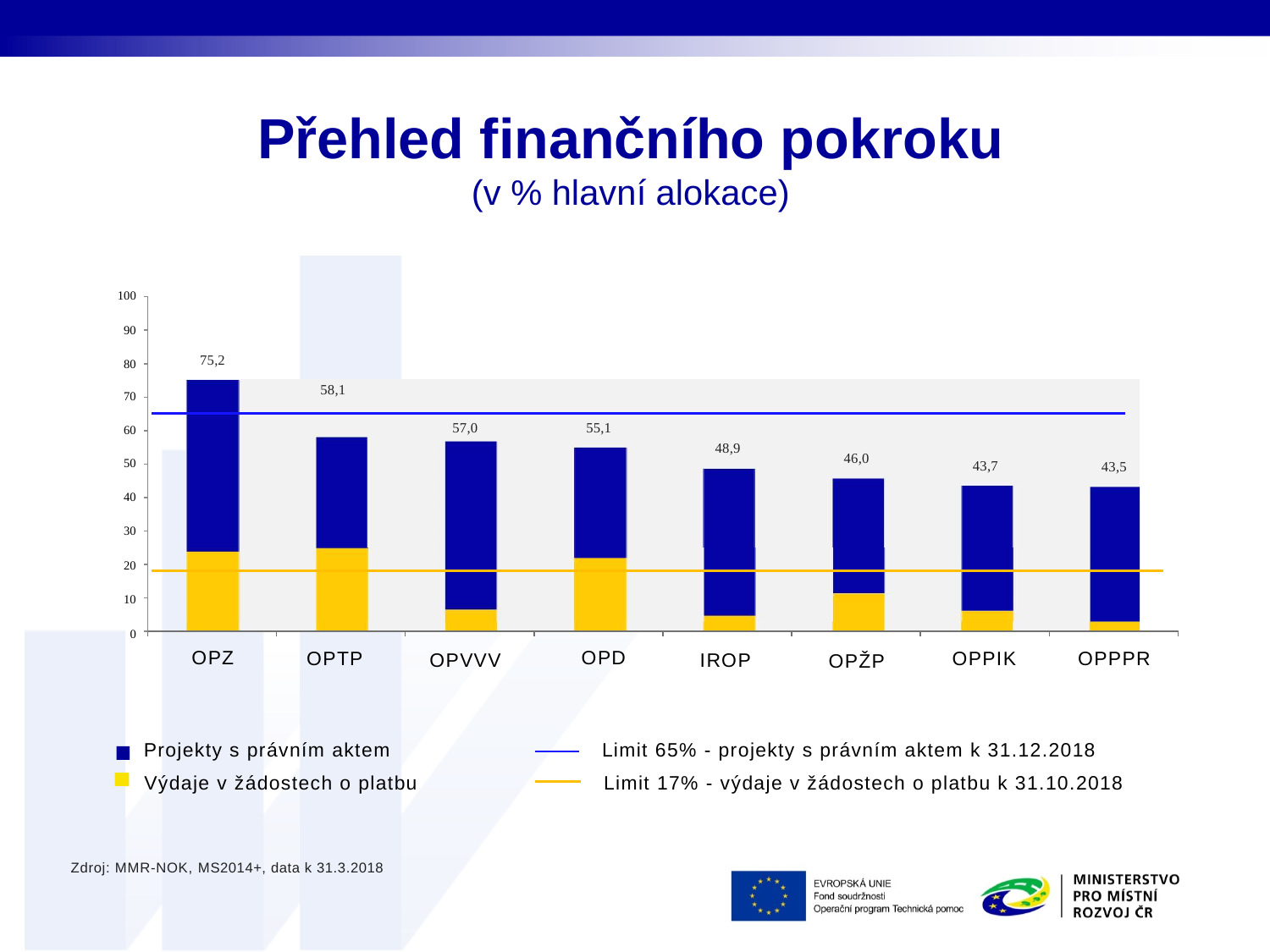

# Přehled finančního pokroku (v % hlavní alokace)

100

90

80

75,2

58,1

70

57,0
55,1
60

48,9
46,0
50
43,7
43,5

40

30

20

10

0

OPD
OPZ
OPPIK
OPTP
OPPPR
OPVVV
IROP
OPŽP
Projekty s právním aktem
Limit 65% - projekty s právním aktem k 31.12.2018

Limit 17% - výdaje v žádostech o platbu k 31.10.2018
Výdaje v žádostech o platbu

Zdroj: MMR-NOK, MS2014+, data k 31.3.2018